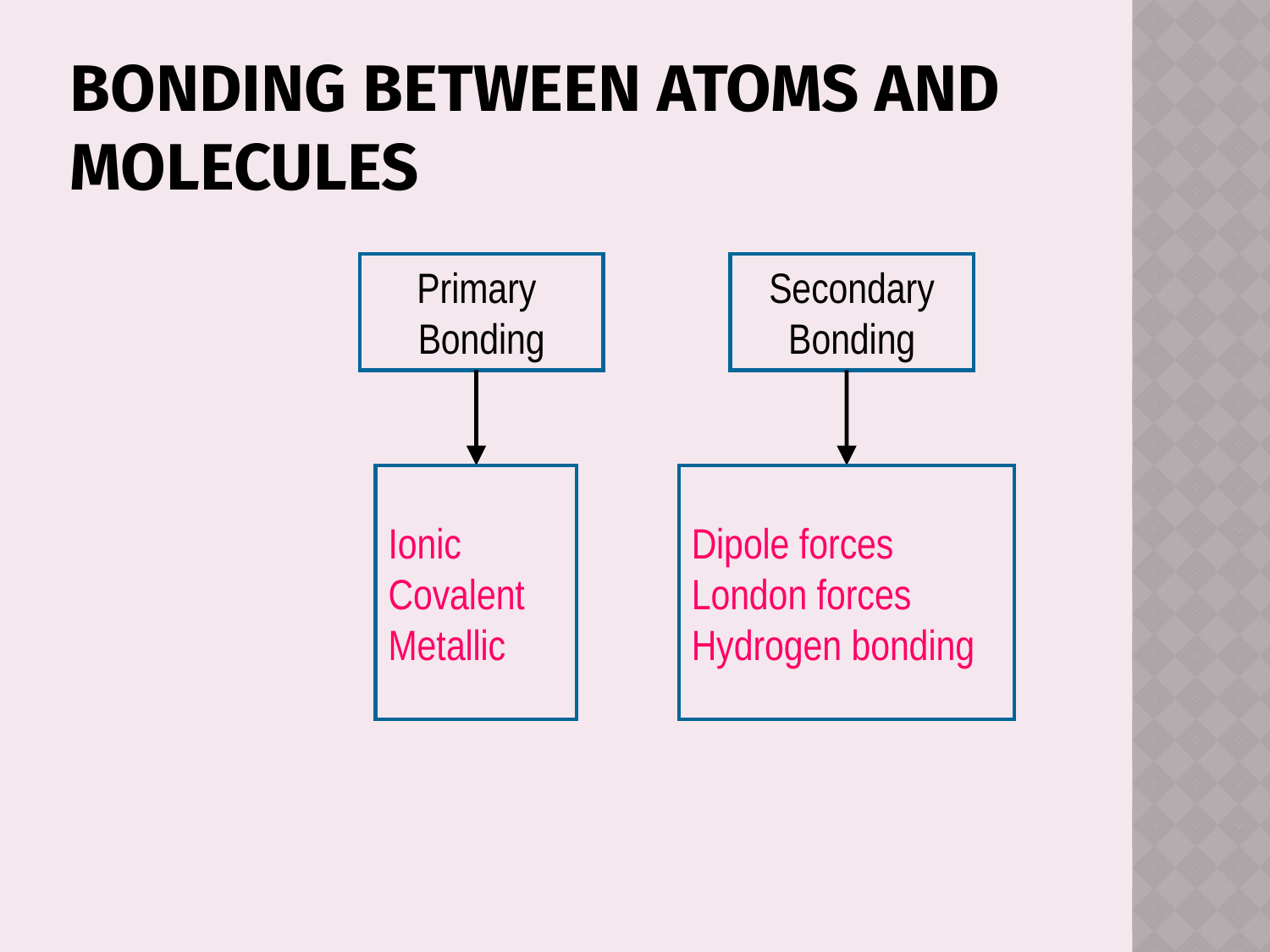

# Bonding between Atoms and Molecules
Primary
Bonding
Secondary
Bonding

Ionic
Covalent
Metallic
Dipole forces
London forces
Hydrogen bonding